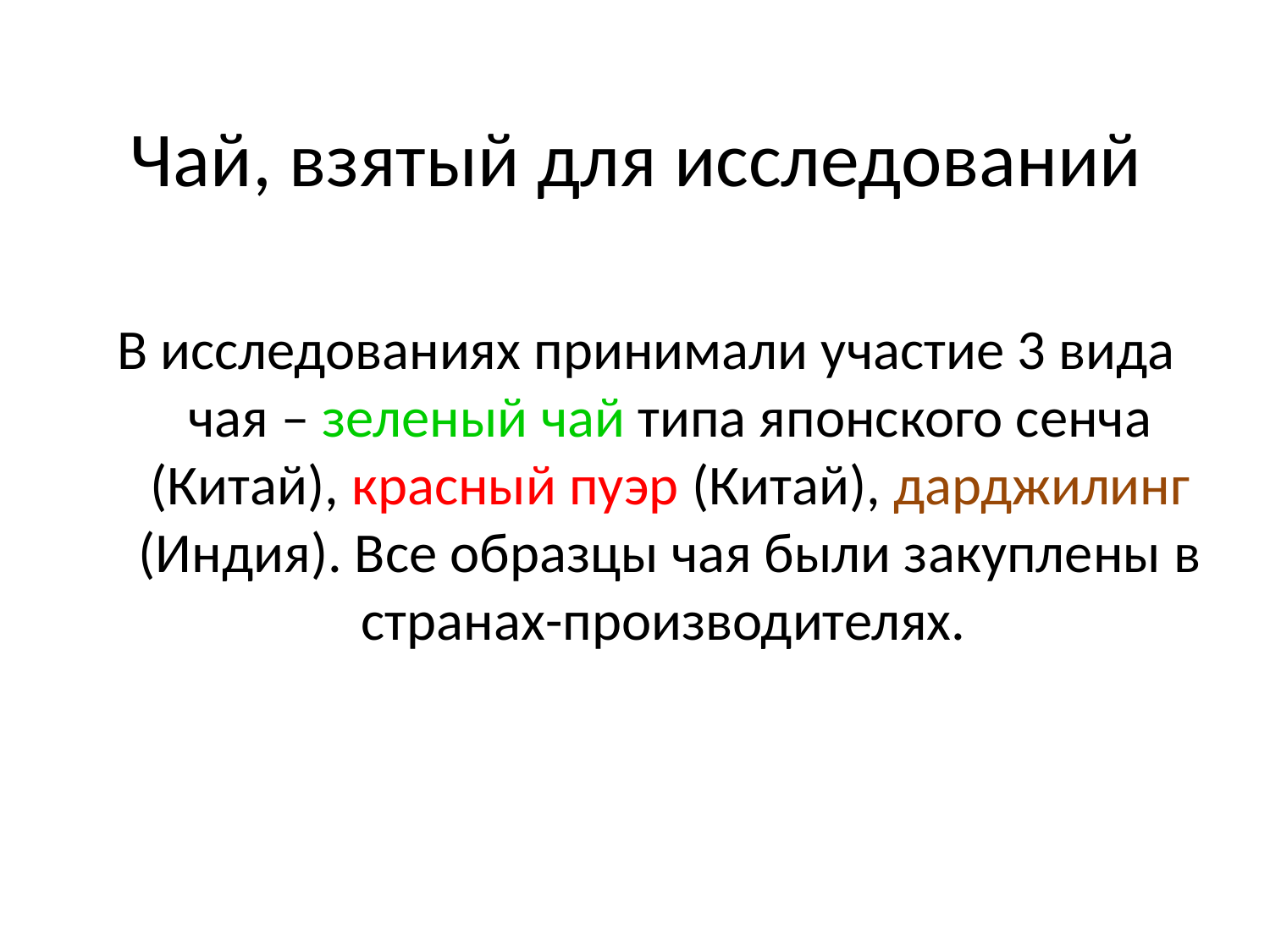

# Чай, взятый для исследований
В исследованиях принимали участие 3 вида чая – зеленый чай типа японского сенча (Китай), красный пуэр (Китай), дарджилинг (Индия). Все образцы чая были закуплены в странах-производителях.